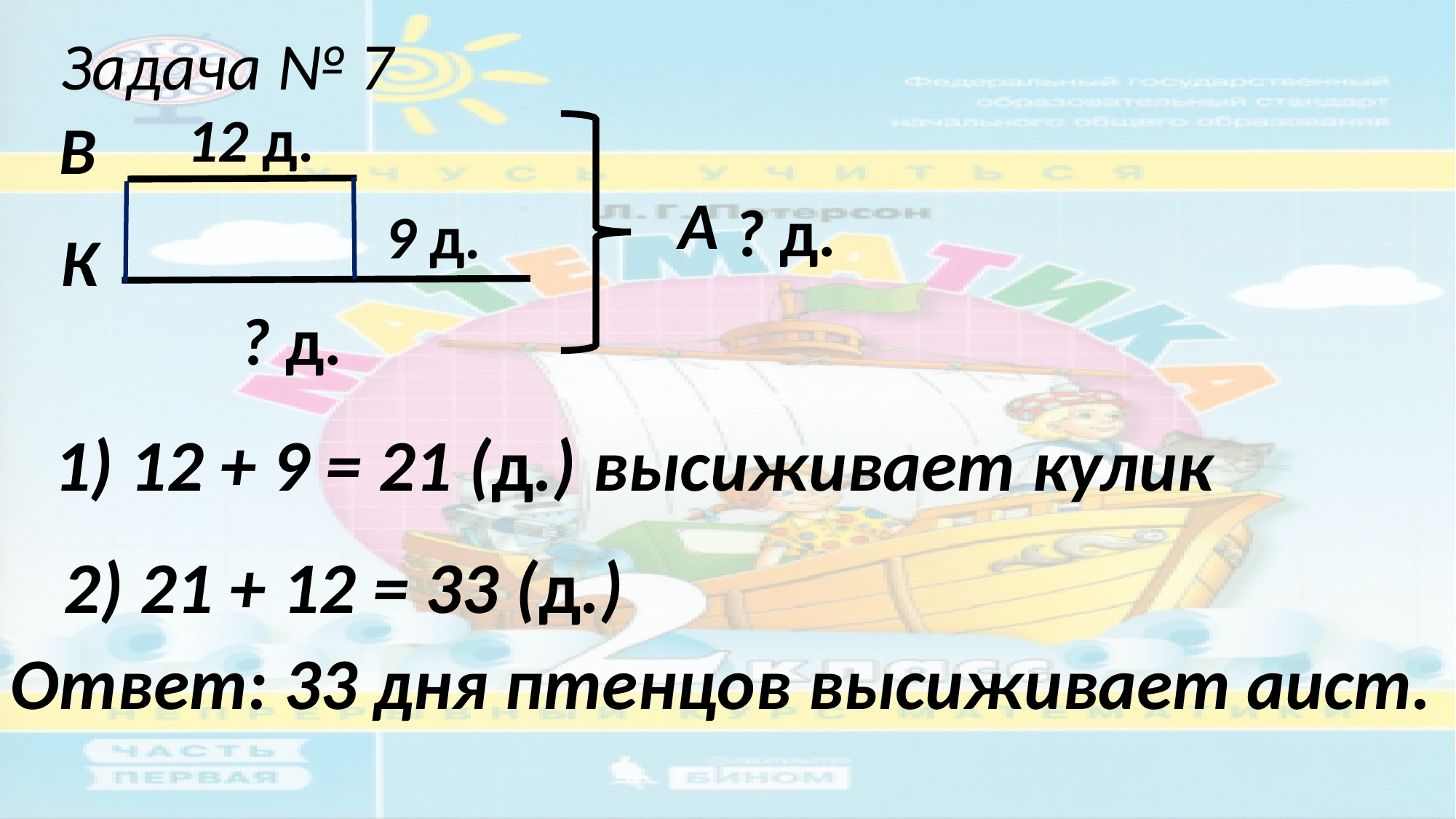

# Задача № 7
12 д.
В

А
? д.
9 д.
К
? д.
1) 12 + 9 = 21 (д.) высиживает кулик
2) 21 + 12 = 33 (д.)
Ответ: 33 дня птенцов высиживает аист.